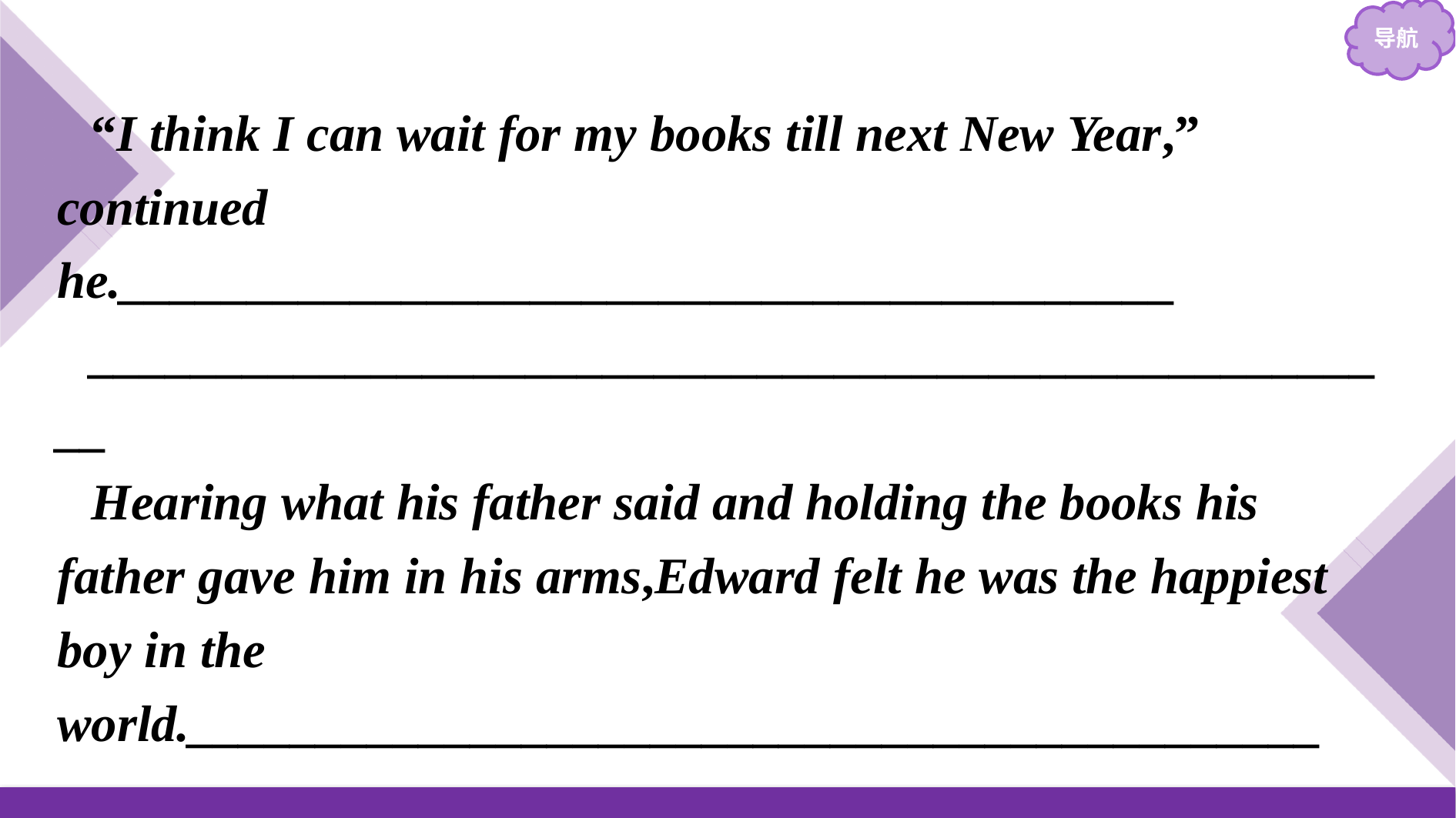

“I think I can wait for my books till next New Year,” continued he._________________________________________
____________________________________________________
Hearing what his father said and holding the books his father gave him in his arms,Edward felt he was the happiest boy in the world.____________________________________________
____________________________________________________